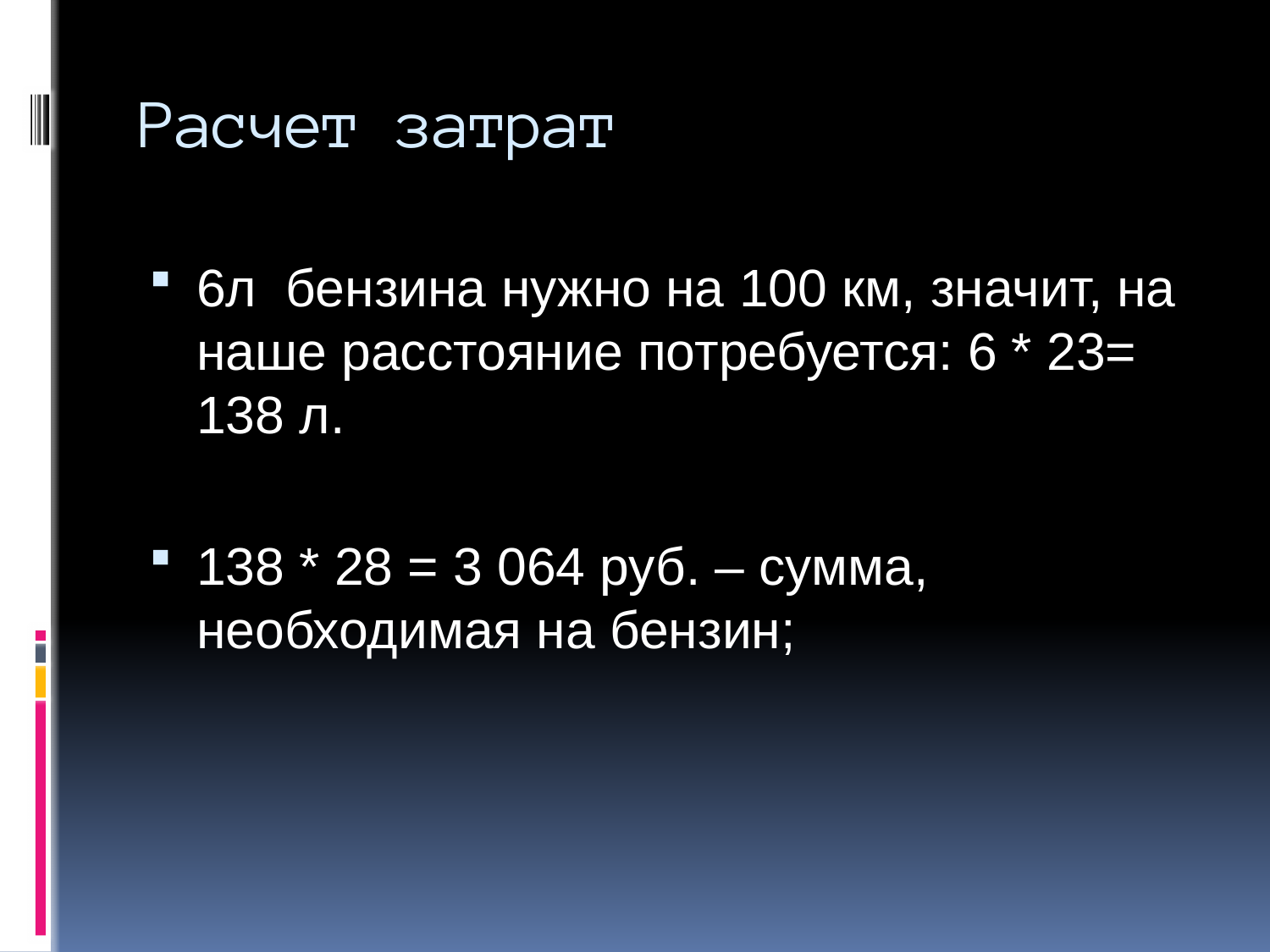

# Расчет затрат
6л  бензина нужно на 100 км, значит, на наше расстояние потребуется: 6 * 23= 138 л.

138 * 28 = 3 064 руб. – сумма, необходимая на бензин;